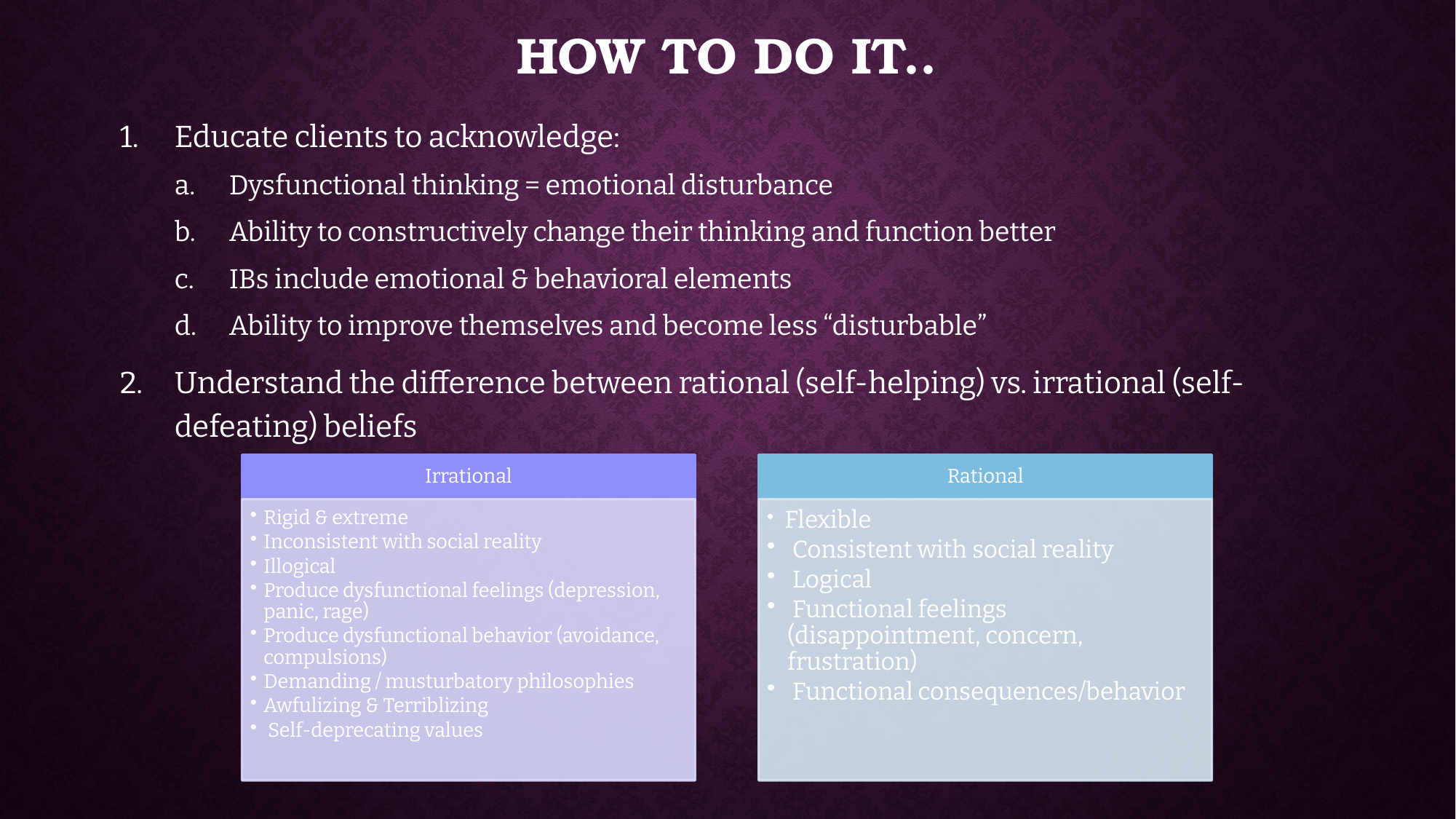

# How to do it..
Educate clients to acknowledge:
Dysfunctional thinking = emotional disturbance
Ability to constructively change their thinking and function better
IBs include emotional & behavioral elements
Ability to improve themselves and become less “disturbable”
Understand the difference between rational (self-helping) vs. irrational (self-defeating) beliefs
Irrational
Rigid & extreme
Inconsistent with social reality
Illogical
Produce dysfunctional feelings (depression, panic, rage)
Produce dysfunctional behavior (avoidance, compulsions)
Demanding / musturbatory philosophies
Awfulizing & Terriblizing
 Self-deprecating values

Rational
 Flexible
 Consistent with social reality
 Logical
 Functional feelings (disappointment, concern, frustration)
 Functional consequences/behavior